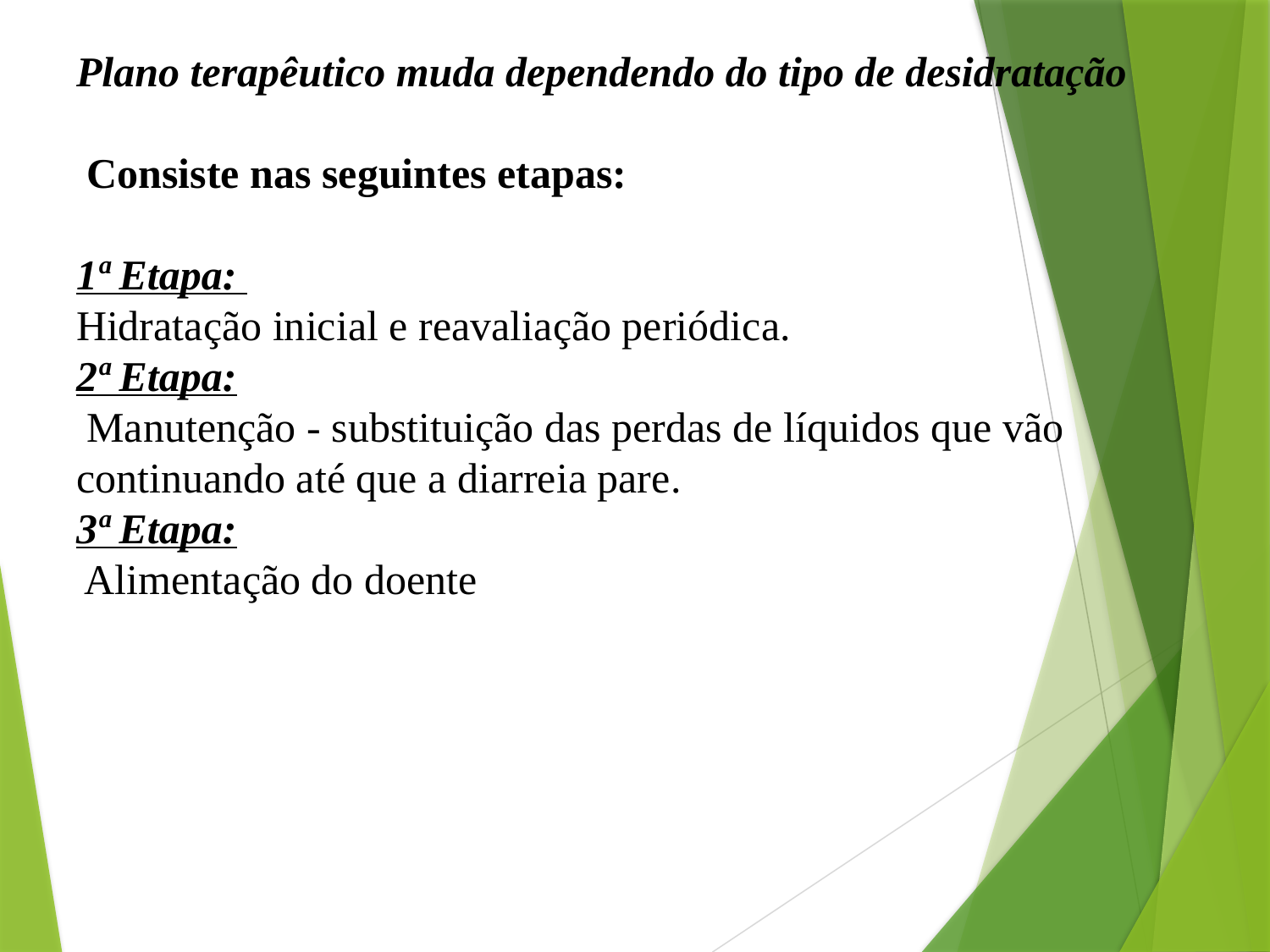

# Plano terapêutico muda dependendo do tipo de desidratação Consiste nas seguintes etapas: 1ª Etapa: Hidratação inicial e reavaliação periódica. 2ª Etapa: Manutenção - substituição das perdas de líquidos que vão continuando até que a diarreia pare. 3ª Etapa: Alimentação do doente